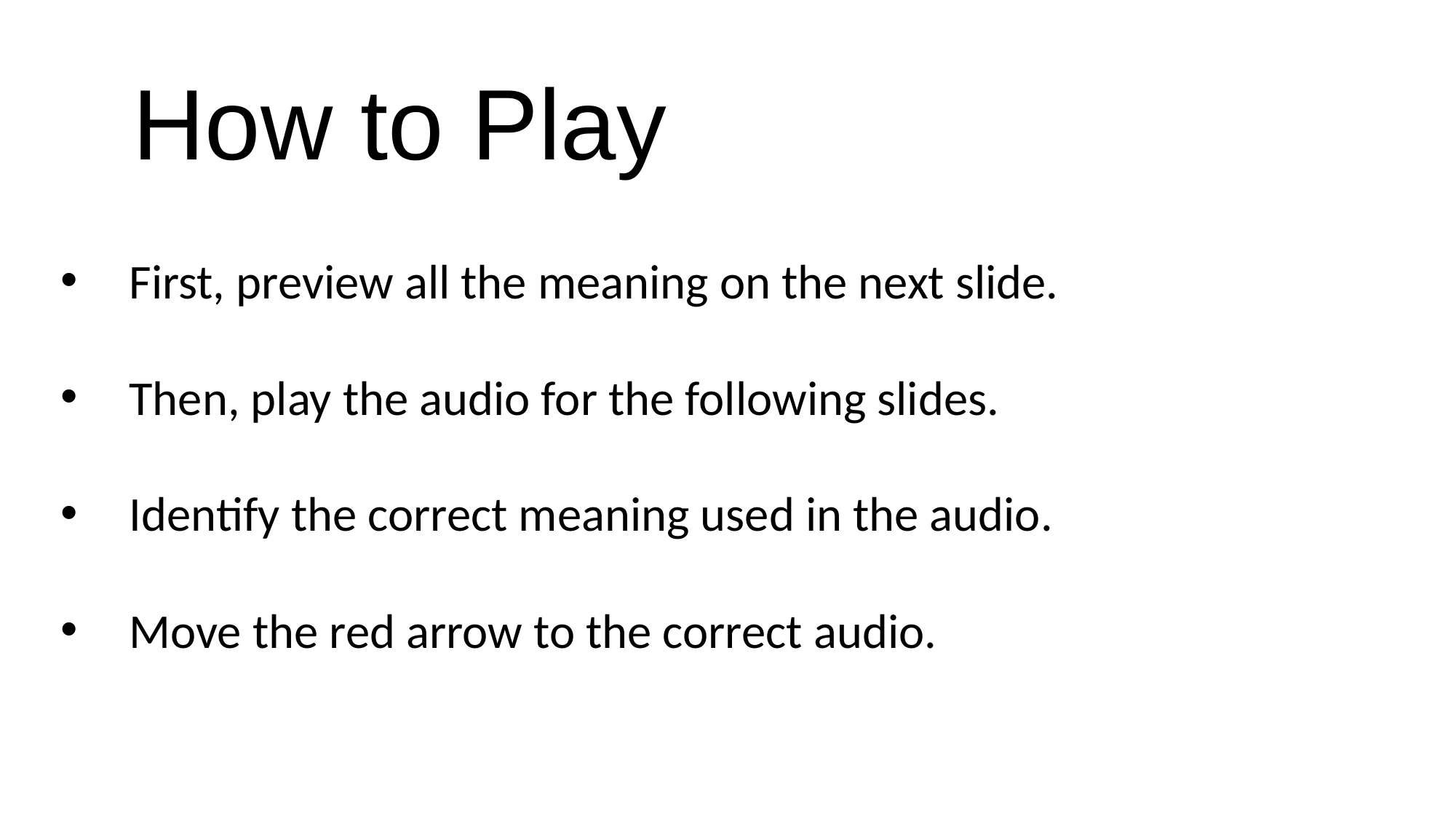

How to Play

First, preview all the meaning on the next slide.

Then, play the audio for the following slides.

Identify the correct meaning used in the audio.

Move the red arrow to the correct audio.